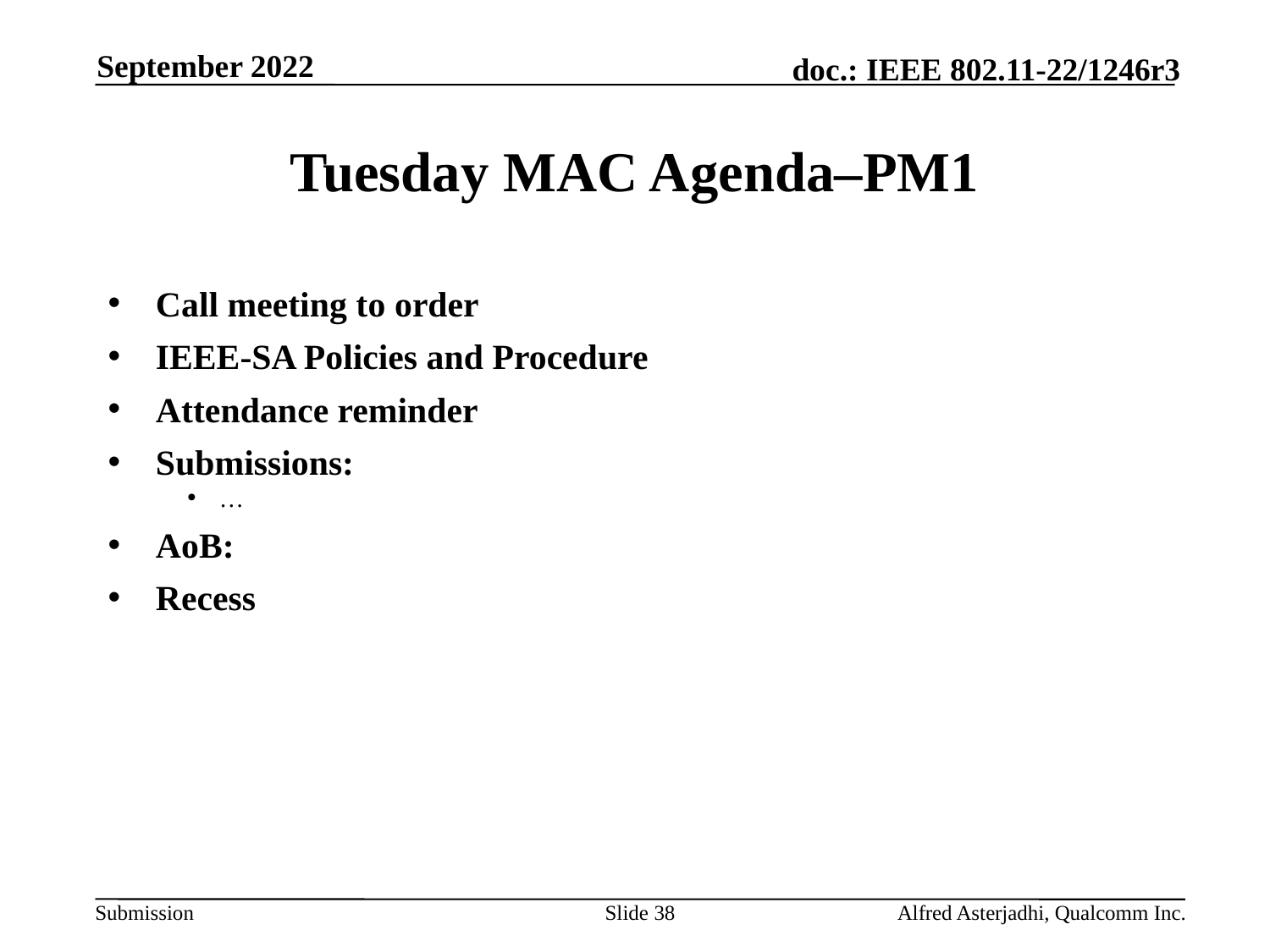

September 2022
# Tuesday MAC Agenda–PM1
Call meeting to order
IEEE-SA Policies and Procedure
Attendance reminder
Submissions:
…
AoB:
Recess
Slide 38
Alfred Asterjadhi, Qualcomm Inc.